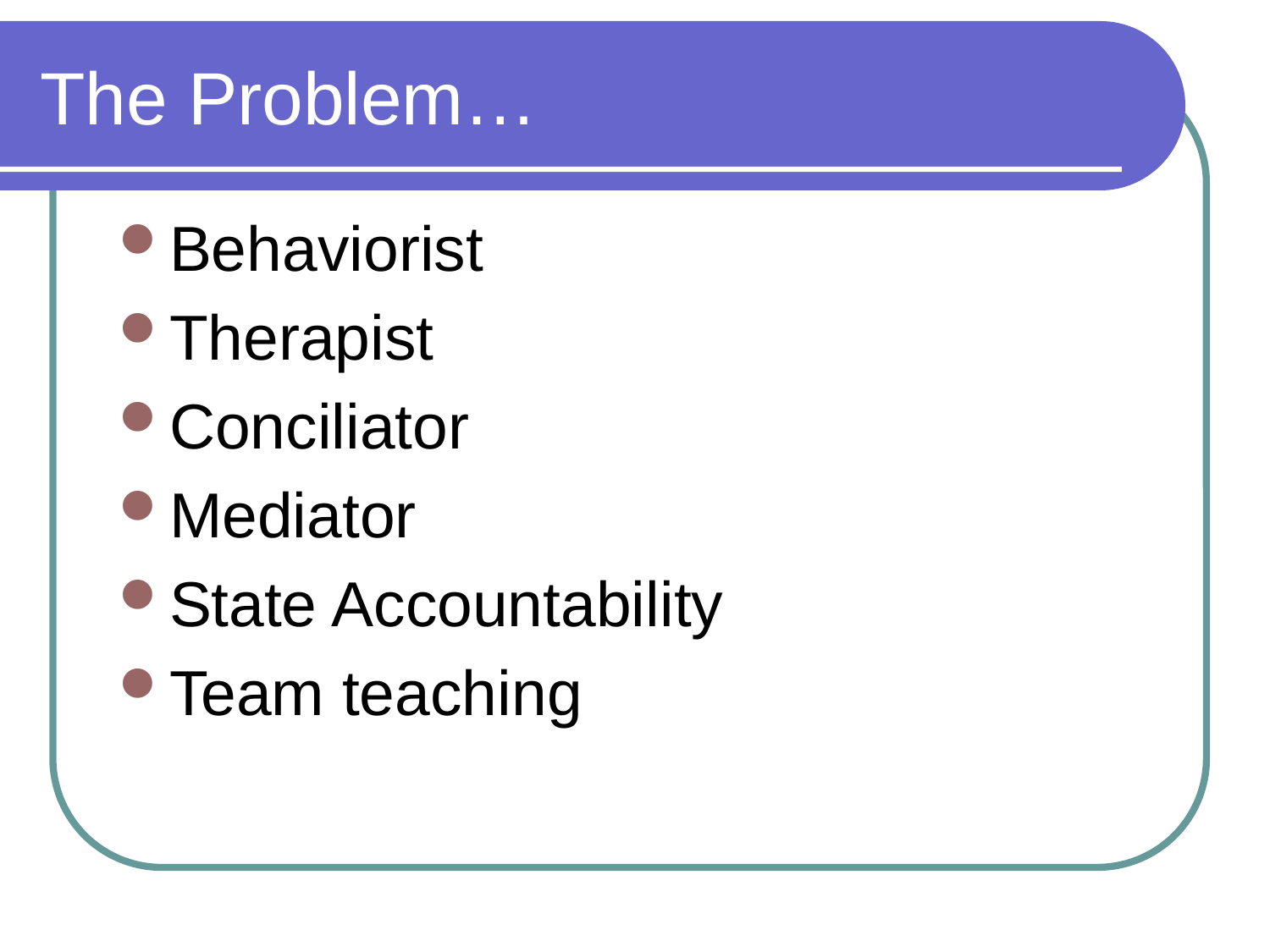

# The Problem…
Behaviorist
Therapist
Conciliator
Mediator
State Accountability
Team teaching